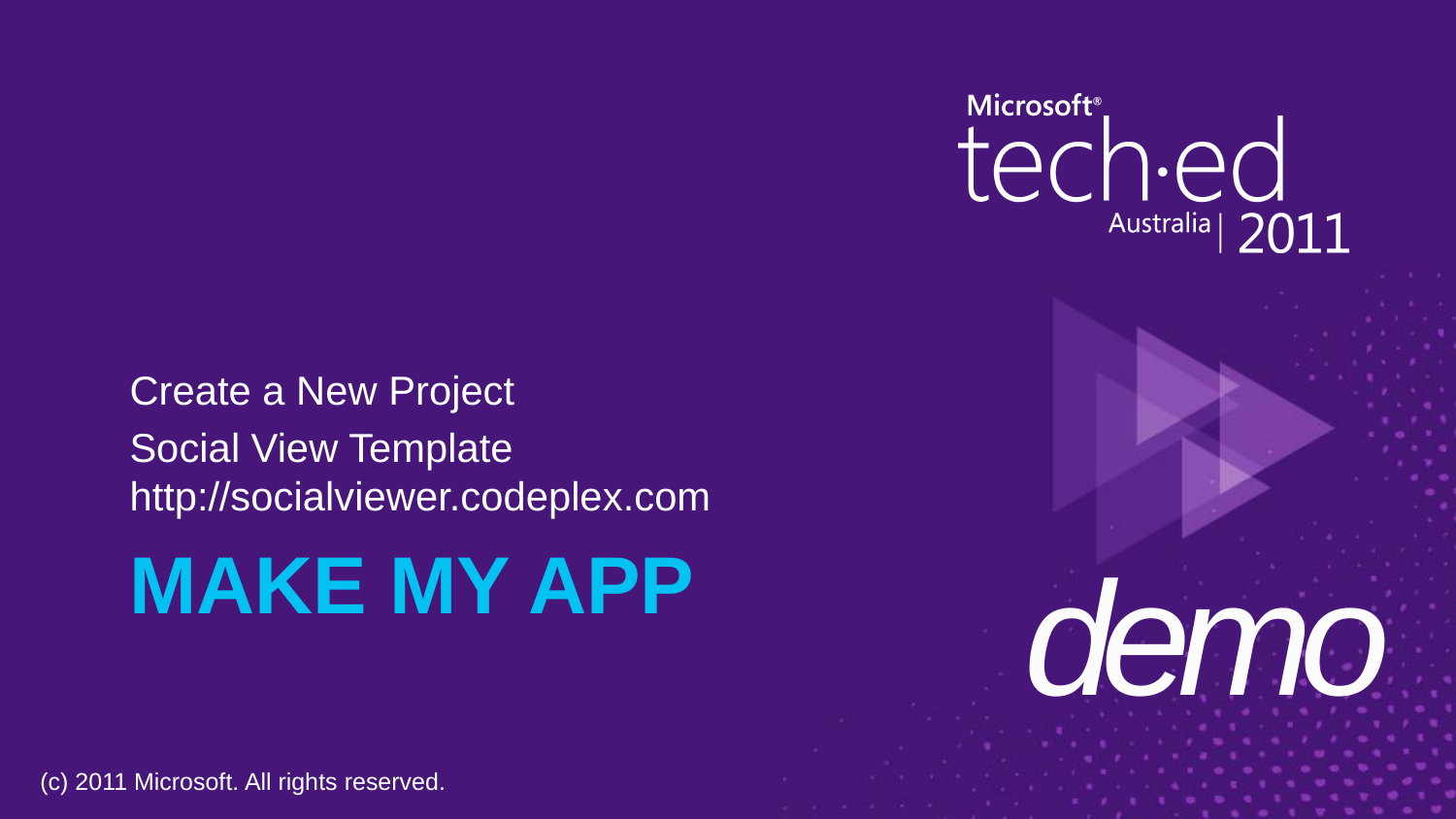

Create a New Project
Social View Template
http://socialviewer.codeplex.com
# Make My App
demo
(c) 2011 Microsoft. All rights reserved.